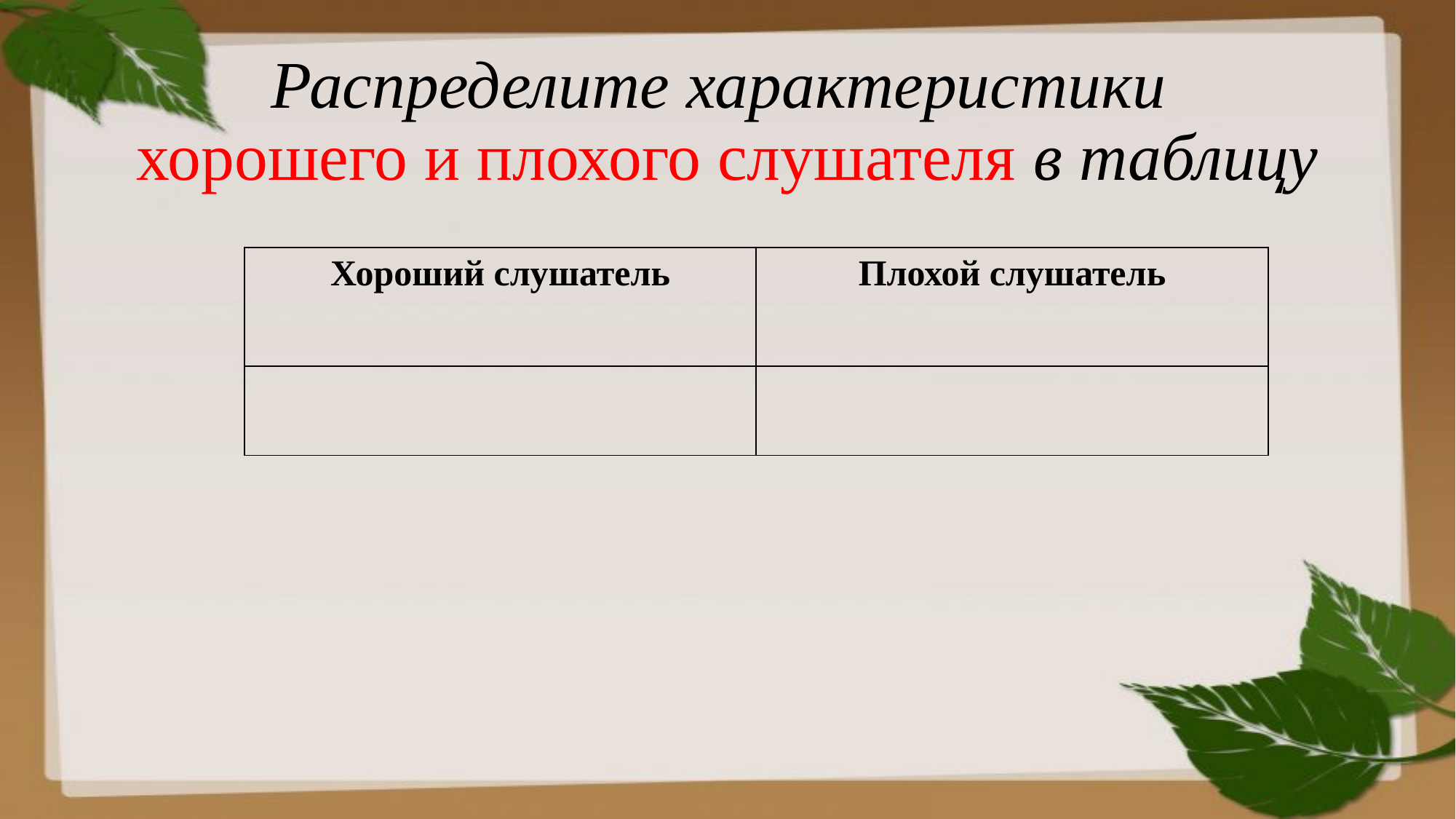

# Распределите характеристики хорошего и плохого слушателя в таблицу
| Хороший слушатель | Плохой слушатель |
| --- | --- |
|  |  |